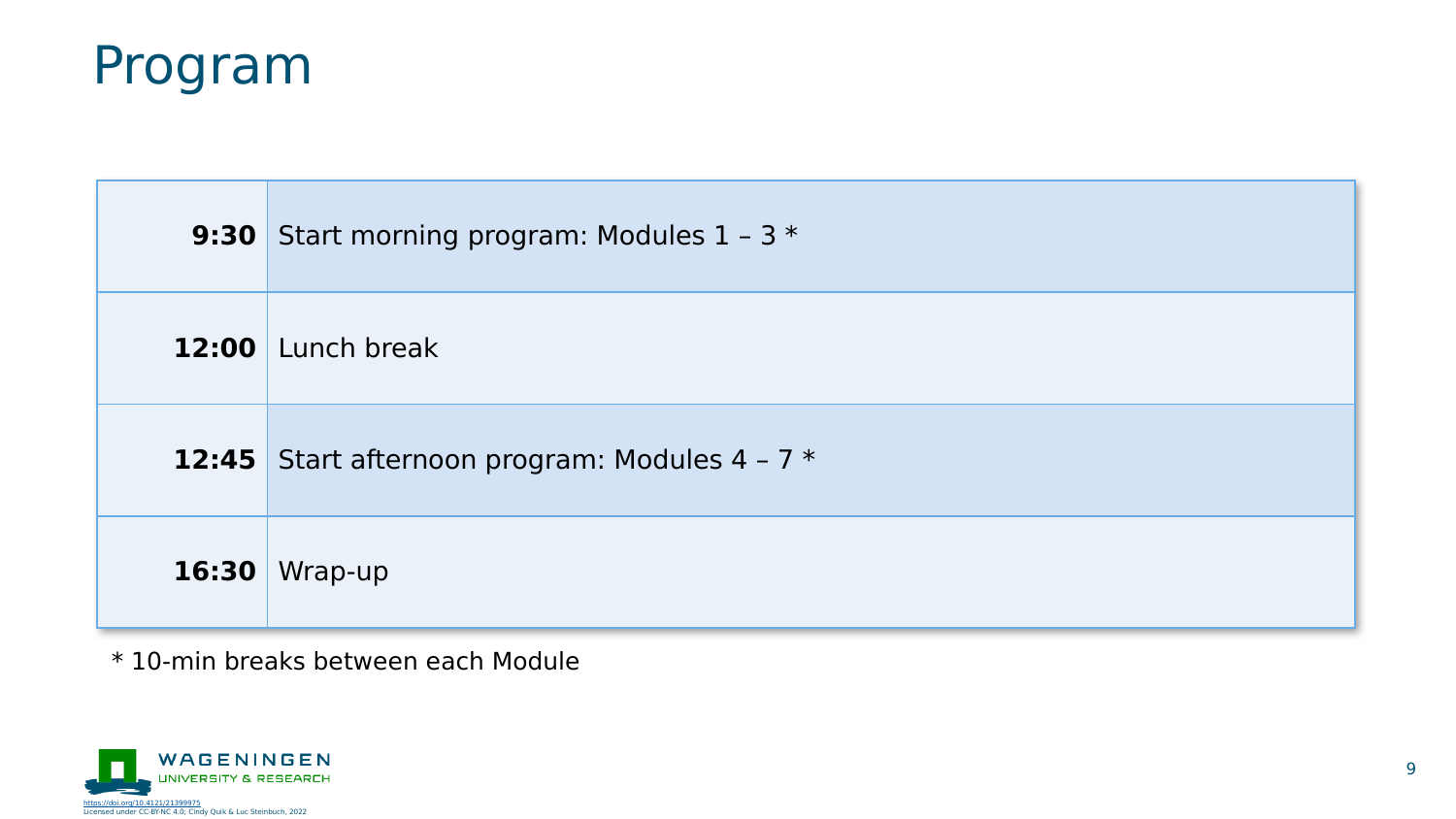

# Program
| 9:30 | Start morning program: Modules 1 – 3 \* |
| --- | --- |
| 12:00 | Lunch break |
| 12:45 | Start afternoon program: Modules 4 – 7 \* |
| 16:30 | Wrap-up |
* 10-min breaks between each Module
9